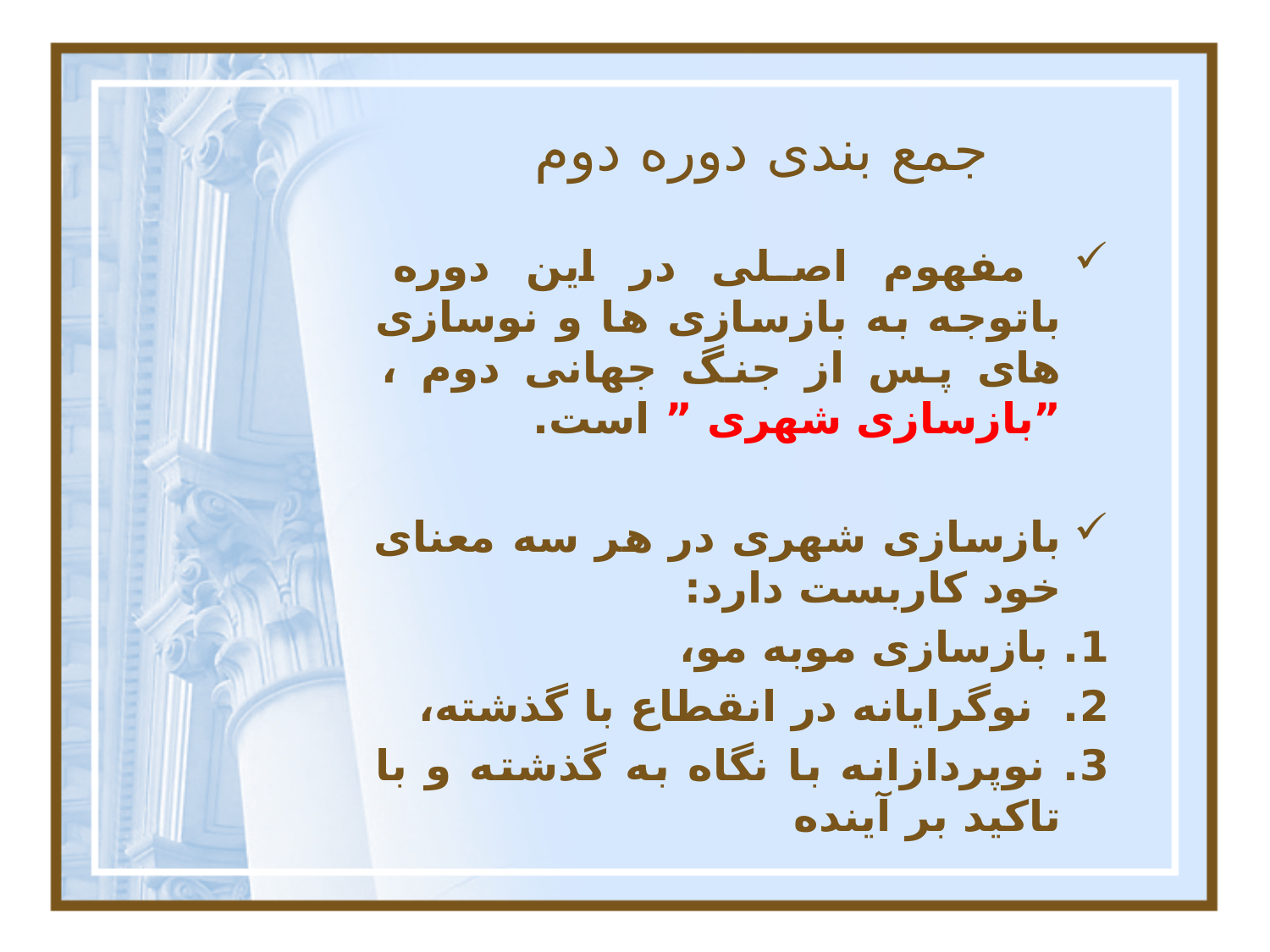

# جمع بندی دوره دوم
 مفهوم اصلی در این دوره باتوجه به بازسازی ها و نوسازی های پس از جنگ جهانی دوم ، ”بازسازی شهری ” است.

بازسازی شهری در هر سه معنای خود کاربست دارد:
1. بازسازی موبه مو،
2.  نوگرایانه در انقطاع با گذشته،
3. نوپردازانه با نگاه به گذشته و با تاکید بر آینده